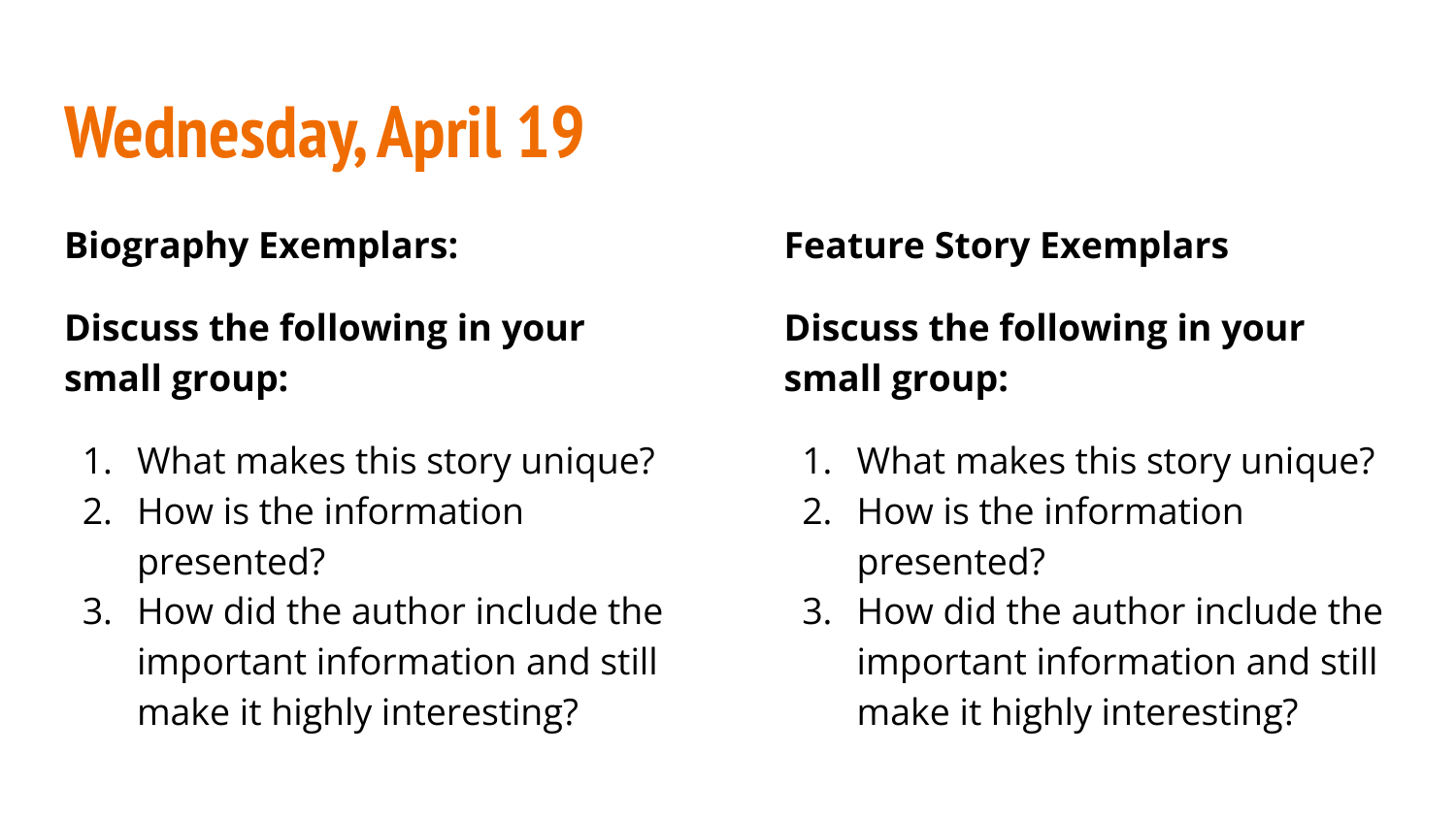

# Wednesday, April 19
Biography Exemplars:
Discuss the following in your small group:
What makes this story unique?
How is the information presented?
How did the author include the important information and still make it highly interesting?

Feature Story Exemplars
Discuss the following in your small group:
What makes this story unique?
How is the information presented?
How did the author include the important information and still make it highly interesting?